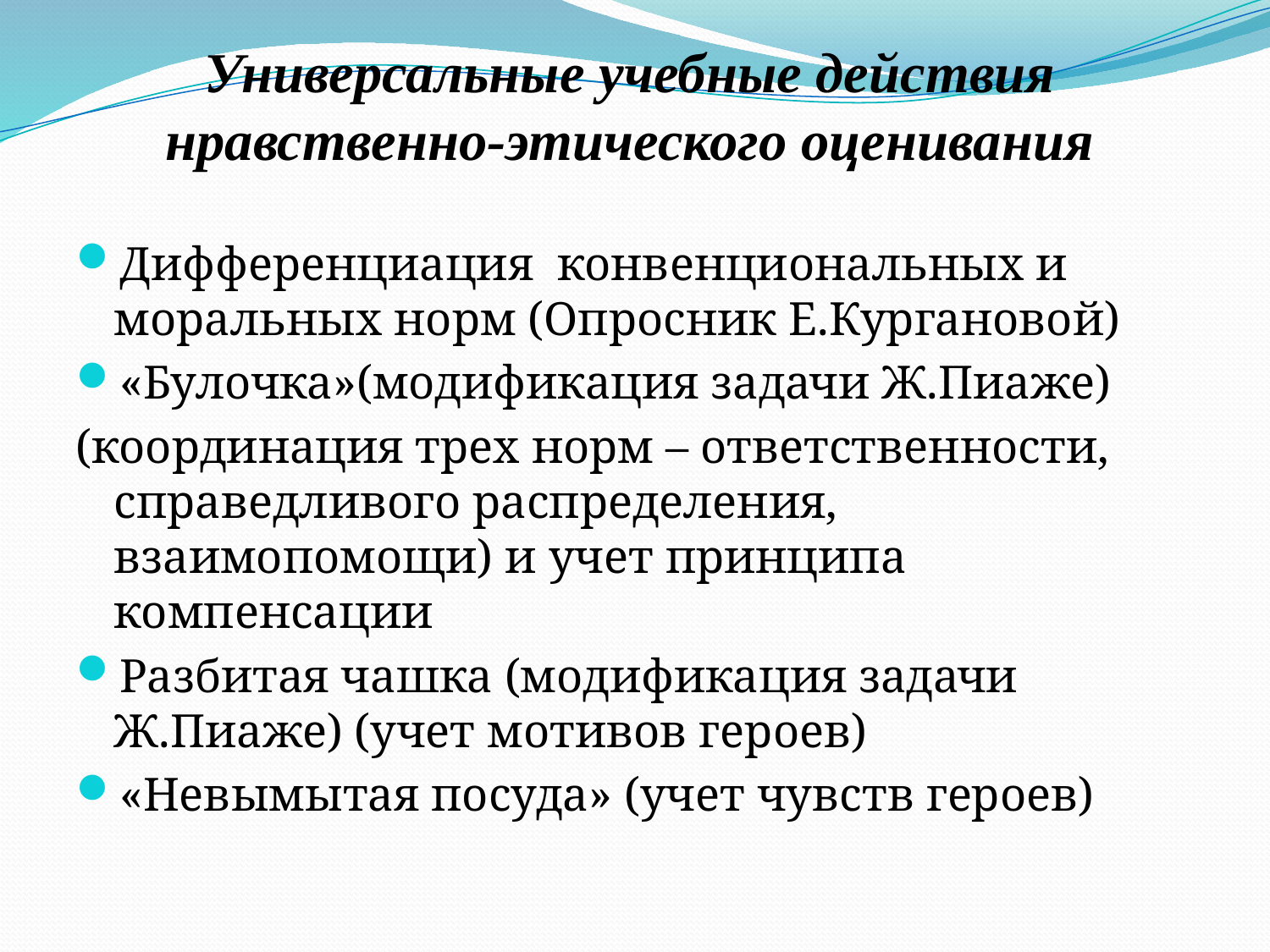

Универсальные учебные действия нравственно-этического оценивания
Дифференциация  конвенциональных и моральных норм (Опросник Е.Кургановой)
«Булочка»(модификация задачи Ж.Пиаже)
(координация трех норм – ответственности, справедливого распределения, взаимопомощи) и учет принципа компенсации
Разбитая чашка (модификация задачи Ж.Пиаже) (учет мотивов героев)
«Невымытая посуда» (учет чувств героев)